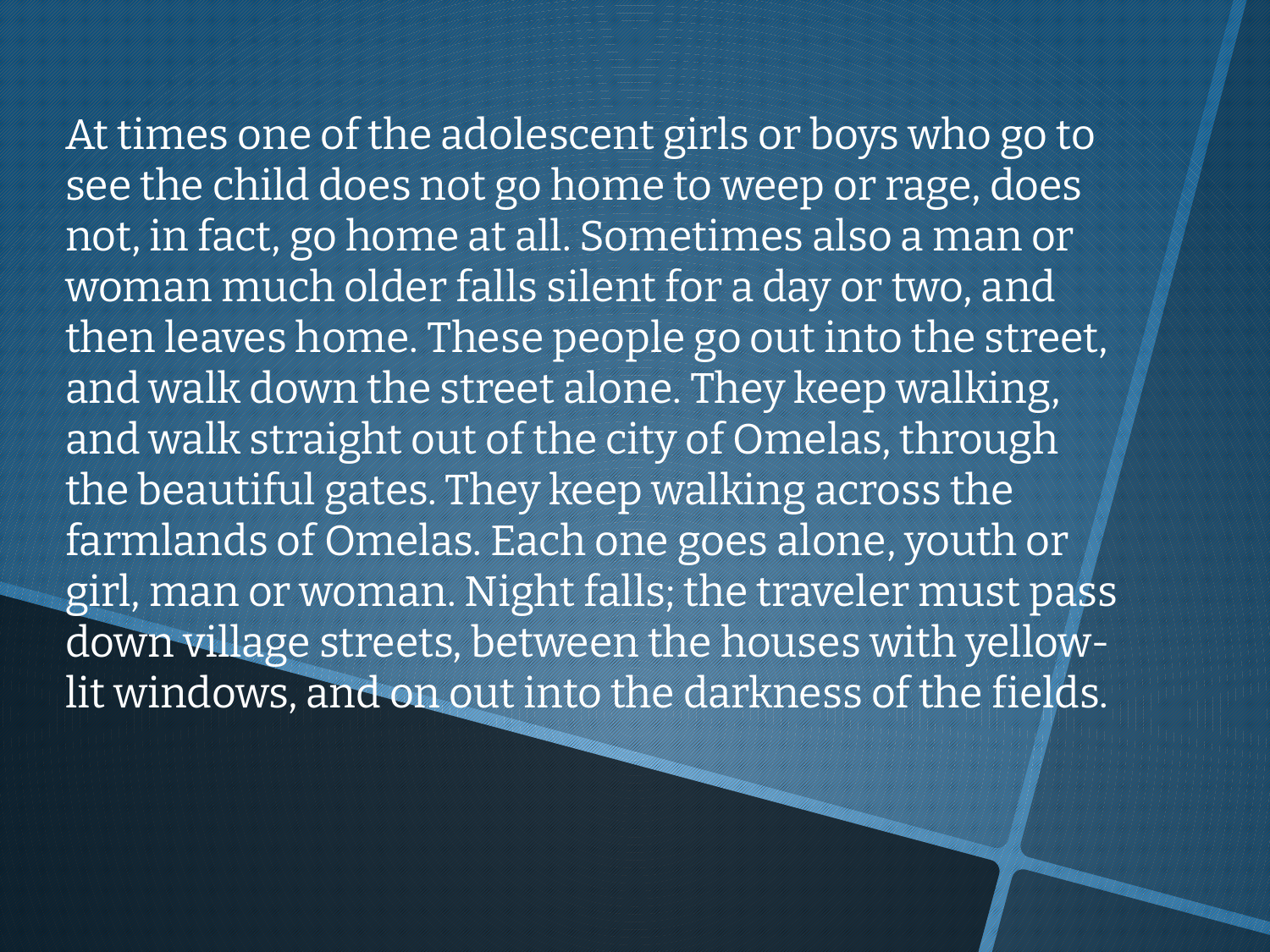

At times one of the adolescent girls or boys who go to see the child does not go home to weep or rage, does not, in fact, go home at all. Sometimes also a man or woman much older falls silent for a day or two, and then leaves home. These people go out into the street, and walk down the street alone. They keep walking, and walk straight out of the city of Omelas, through the beautiful gates. They keep walking across the farmlands of Omelas. Each one goes alone, youth or girl, man or woman. Night falls; the traveler must pass down village streets, between the houses with yellow-lit windows, and on out into the darkness of the fields.